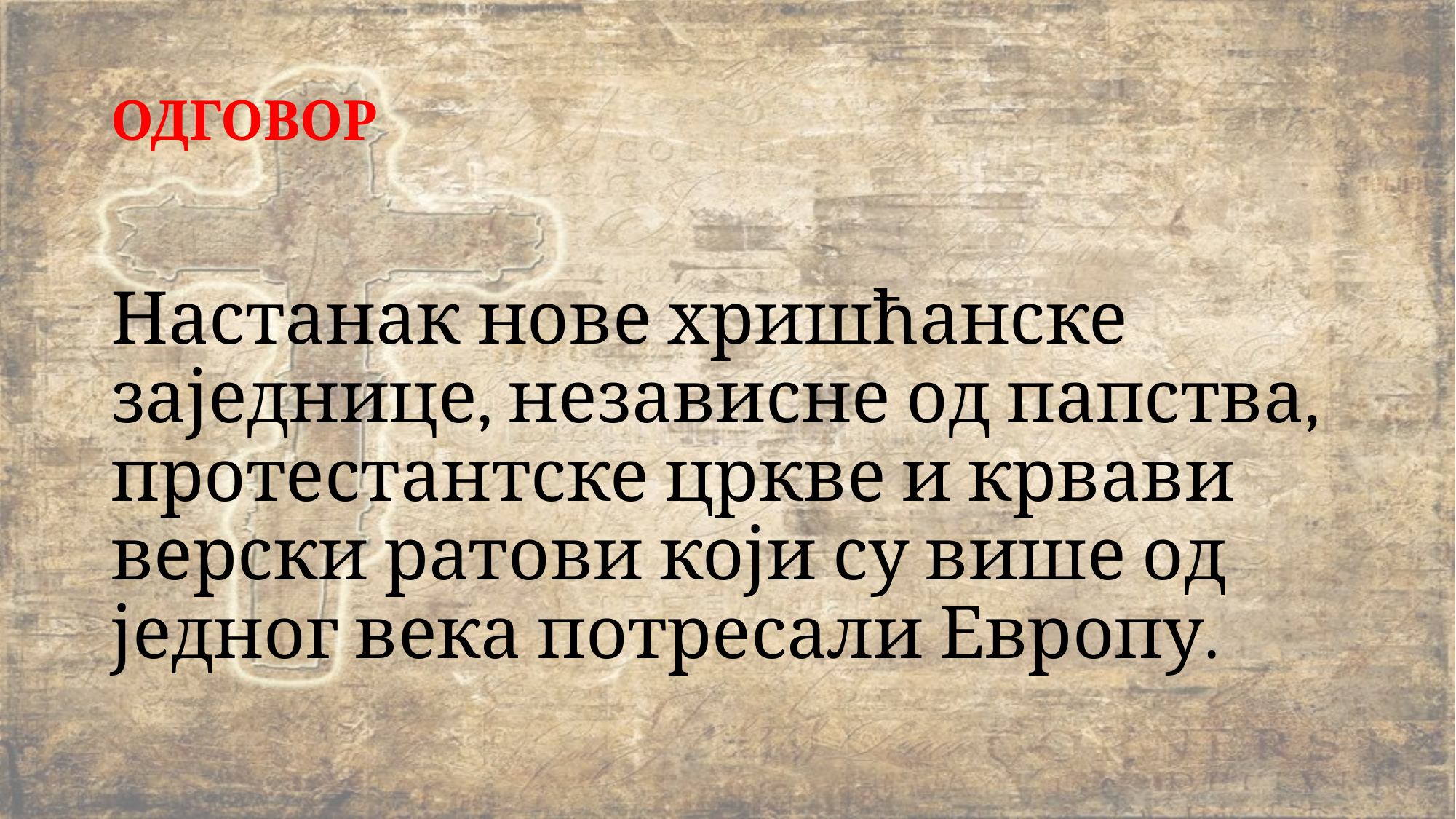

# ОДГОВОР
Настанак нове хришћанске заједнице, независне од папства, протестантске цркве и крвави верски ратови који су више од једног века потресали Европу.